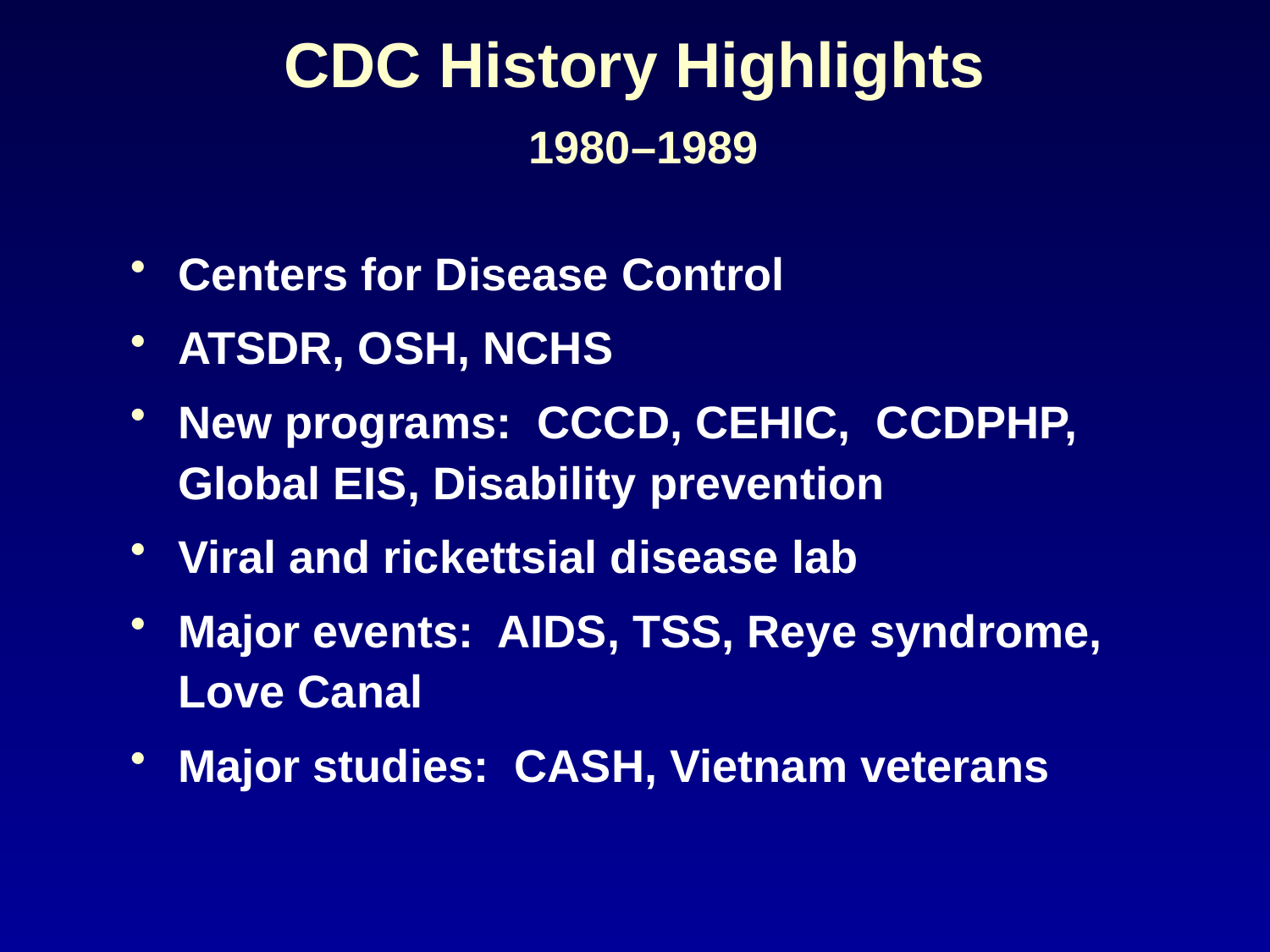

# CDC History Highlights 1980–1989
Centers for Disease Control
ATSDR, OSH, NCHS
New programs:  CCCD, CEHIC,  CCDPHP,
Global EIS, Disability prevention
Viral and rickettsial disease lab
Major events:  AIDS, TSS, Reye syndrome,
Love Canal
Major studies:  CASH, Vietnam veterans